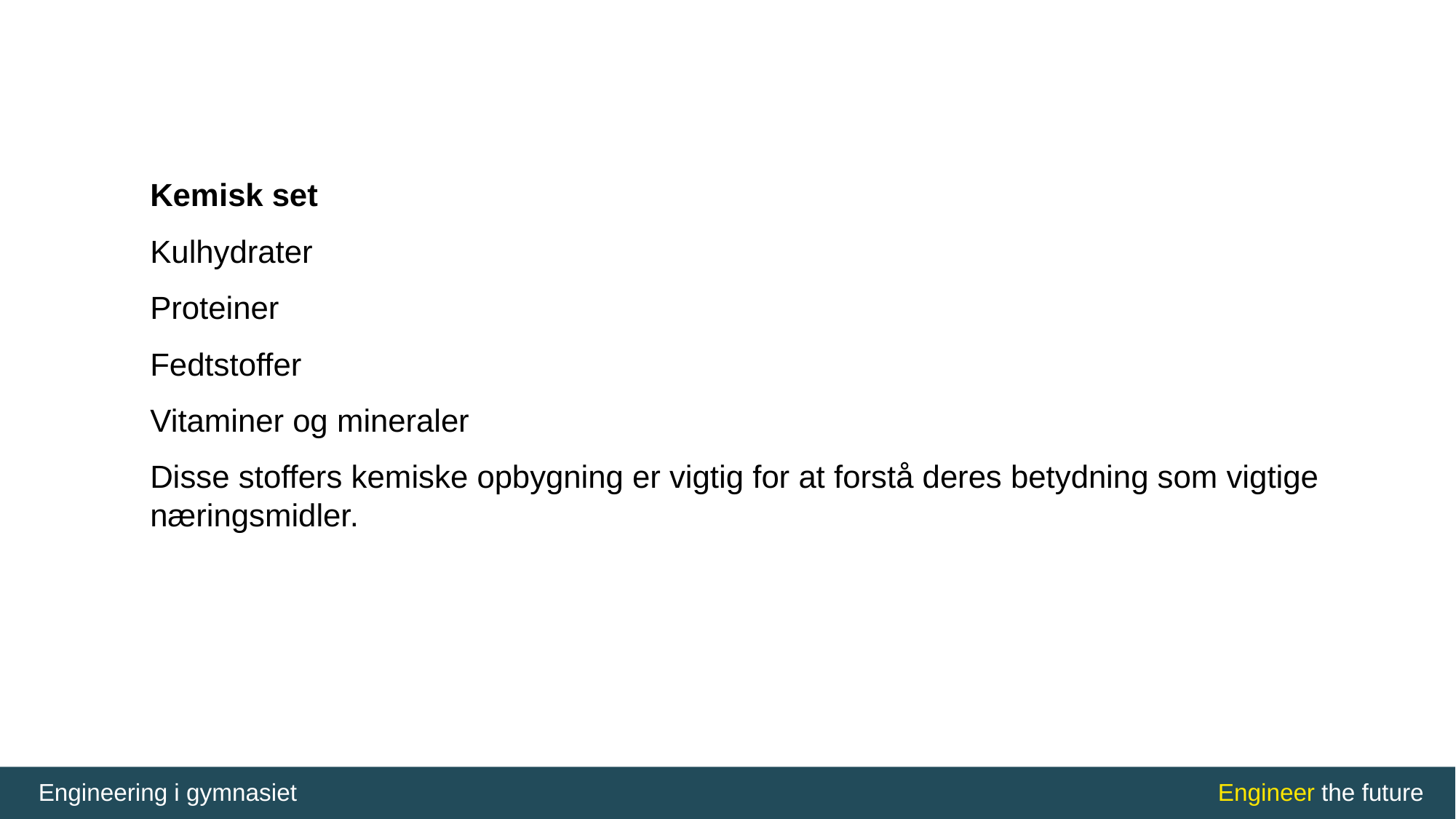

Kemisk set
Kulhydrater
Proteiner
Fedtstoffer
Vitaminer og mineraler
Disse stoffers kemiske opbygning er vigtig for at forstå deres betydning som vigtige næringsmidler.